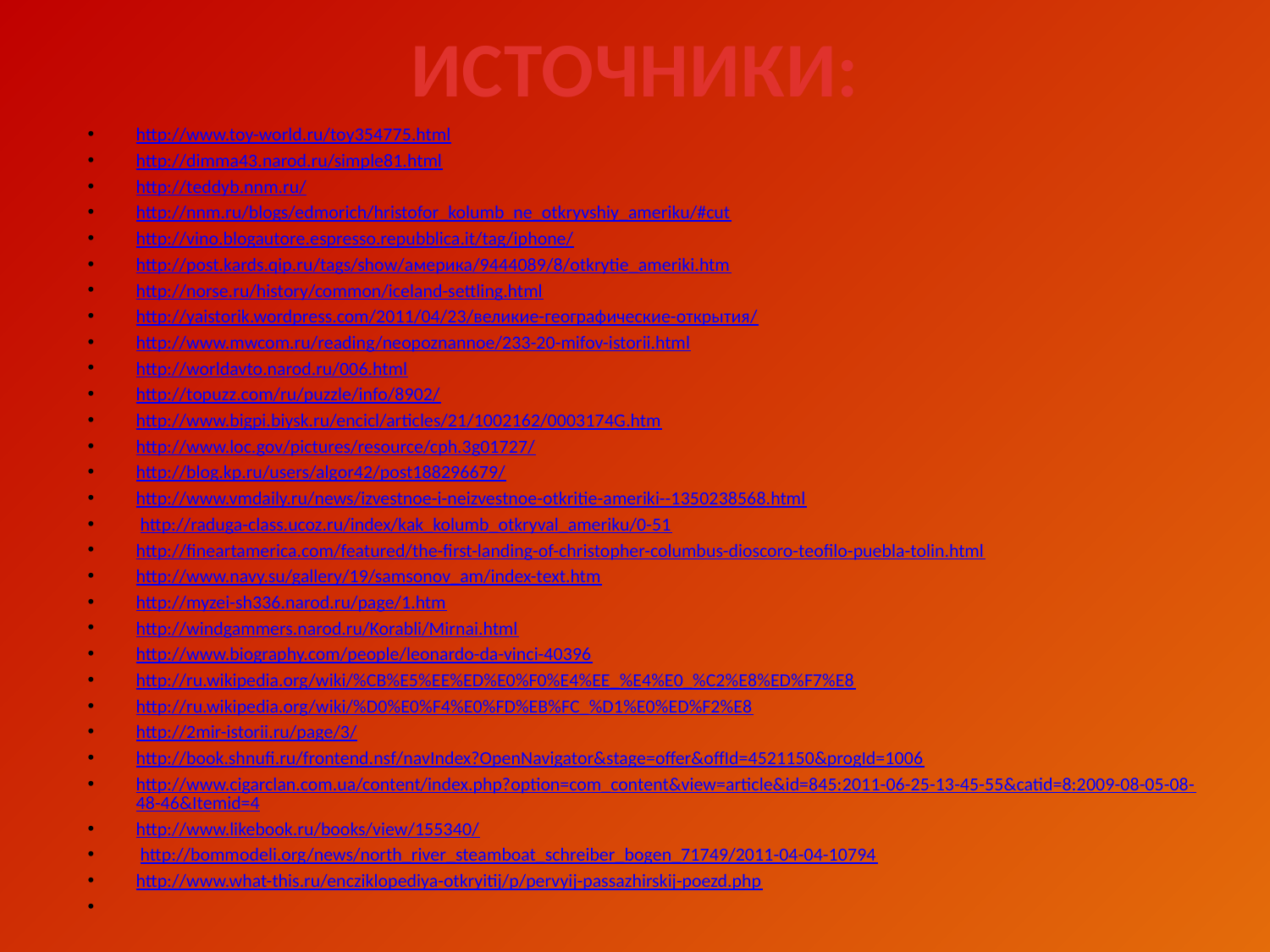

# ИСТОЧНИКИ:
http://www.toy-world.ru/toy354775.html
http://dimma43.narod.ru/simple81.html
http://teddyb.nnm.ru/
http://nnm.ru/blogs/edmorich/hristofor_kolumb_ne_otkryvshiy_ameriku/#cut
http://vino.blogautore.espresso.repubblica.it/tag/iphone/
http://post.kards.qip.ru/tags/show/америка/9444089/8/otkrytie_ameriki.htm
http://norse.ru/history/common/iceland-settling.html
http://yaistorik.wordpress.com/2011/04/23/великие-географические-открытия/
http://www.mwcom.ru/reading/neopoznannoe/233-20-mifov-istorii.html
http://worldavto.narod.ru/006.html
http://topuzz.com/ru/puzzle/info/8902/
http://www.bigpi.biysk.ru/encicl/articles/21/1002162/0003174G.htm
http://www.loc.gov/pictures/resource/cph.3g01727/
http://blog.kp.ru/users/algor42/post188296679/
http://www.vmdaily.ru/news/izvestnoe-i-neizvestnoe-otkritie-ameriki--1350238568.html
 http://raduga-class.ucoz.ru/index/kak_kolumb_otkryval_ameriku/0-51
http://fineartamerica.com/featured/the-first-landing-of-christopher-columbus-dioscoro-teofilo-puebla-tolin.html
http://www.navy.su/gallery/19/samsonov_am/index-text.htm
http://myzei-sh336.narod.ru/page/1.htm
http://windgammers.narod.ru/Korabli/Mirnai.html
http://www.biography.com/people/leonardo-da-vinci-40396
http://ru.wikipedia.org/wiki/%CB%E5%EE%ED%E0%F0%E4%EE_%E4%E0_%C2%E8%ED%F7%E8
http://ru.wikipedia.org/wiki/%D0%E0%F4%E0%FD%EB%FC_%D1%E0%ED%F2%E8
http://2mir-istorii.ru/page/3/
http://book.shnufi.ru/frontend.nsf/navIndex?OpenNavigator&stage=offer&offId=4521150&progId=1006
http://www.cigarclan.com.ua/content/index.php?option=com_content&view=article&id=845:2011-06-25-13-45-55&catid=8:2009-08-05-08-48-46&Itemid=4
http://www.likebook.ru/books/view/155340/
 http://bommodeli.org/news/north_river_steamboat_schreiber_bogen_71749/2011-04-04-10794
http://www.what-this.ru/encziklopediya-otkryitij/p/pervyij-passazhirskij-poezd.php